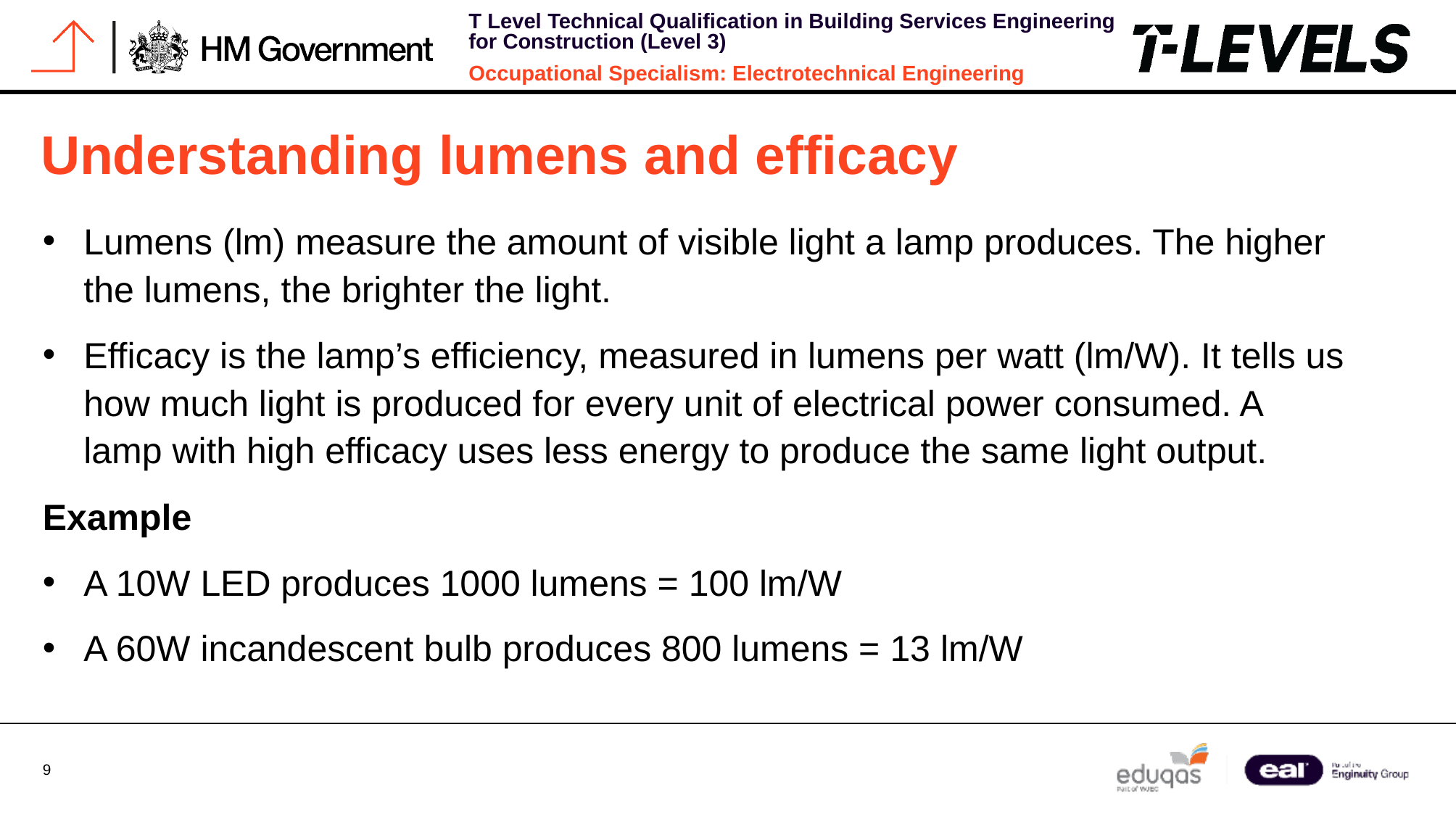

# Understanding lumens and efficacy
Lumens (lm) measure the amount of visible light a lamp produces. The higher the lumens, the brighter the light.
Efficacy is the lamp’s efficiency, measured in lumens per watt (lm/W). It tells us how much light is produced for every unit of electrical power consumed. A lamp with high efficacy uses less energy to produce the same light output.
Example
A 10W LED produces 1000 lumens = 100 lm/W
A 60W incandescent bulb produces 800 lumens = 13 lm/W